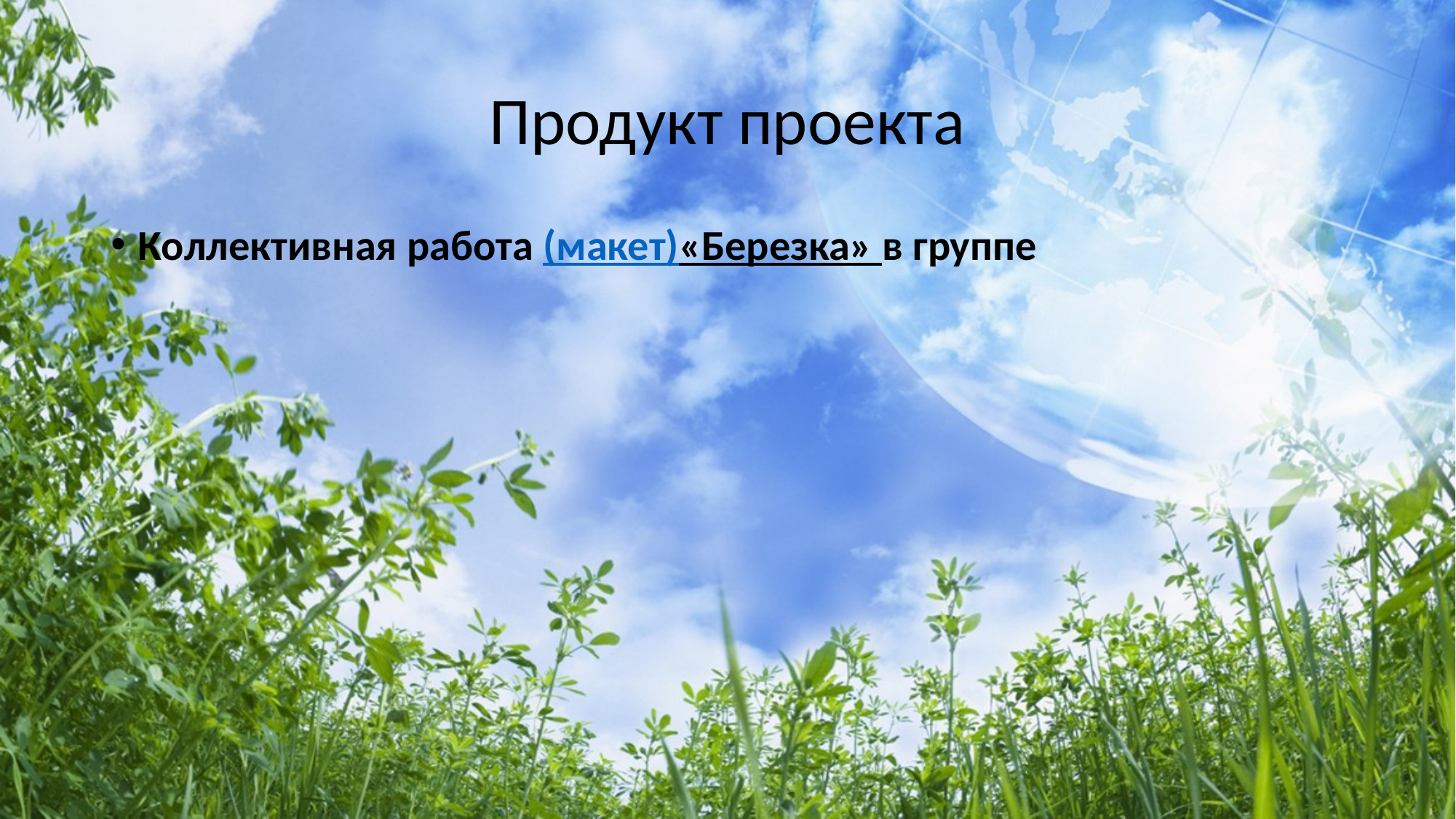

# Продукт проекта
Коллективная работа (макет)«Березка» в группе